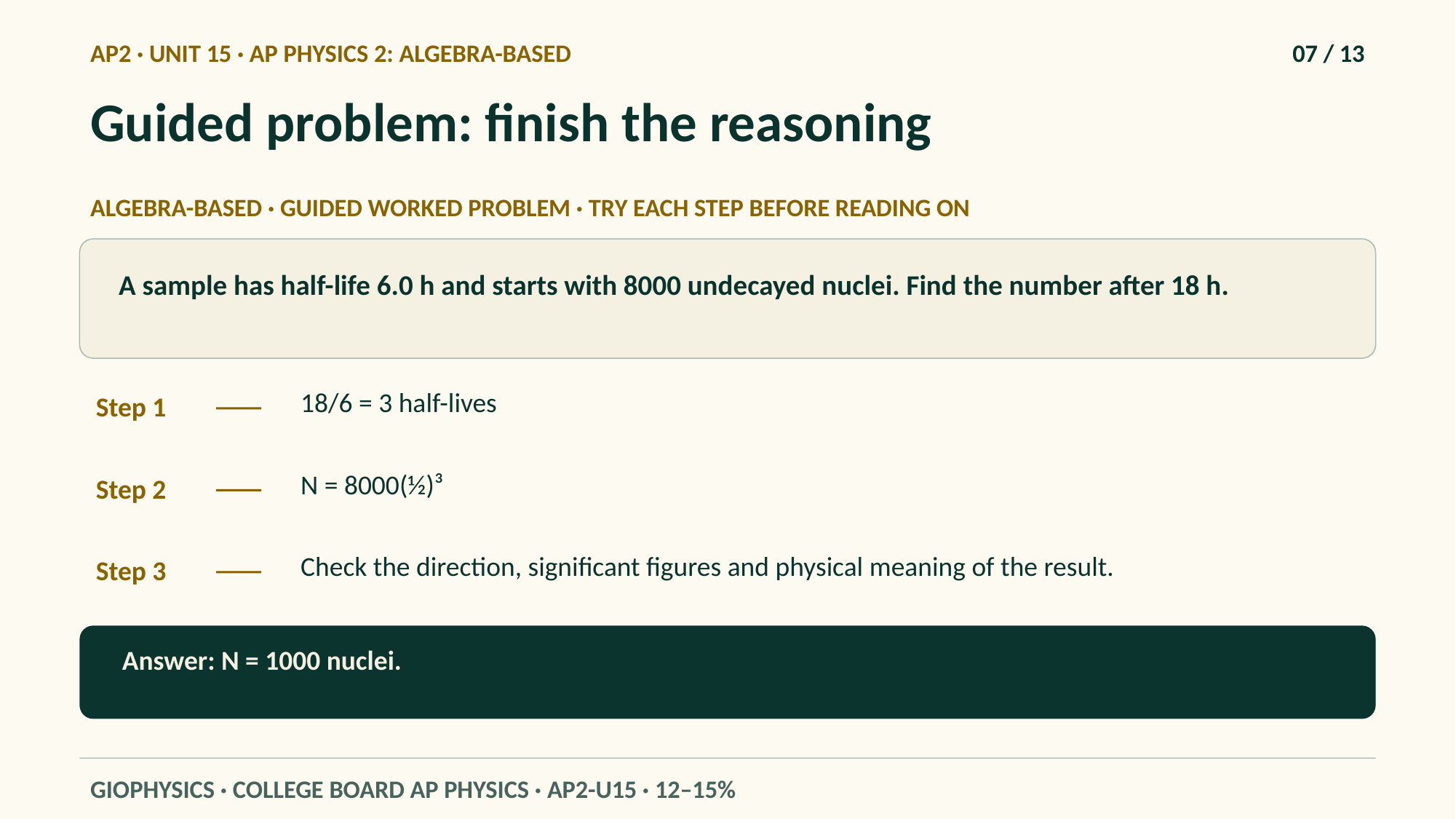

AP2 · UNIT 15 · AP PHYSICS 2: ALGEBRA-BASED
07 / 13
Guided problem: finish the reasoning
ALGEBRA-BASED · GUIDED WORKED PROBLEM · TRY EACH STEP BEFORE READING ON

A sample has half-life 6.0 h and starts with 8000 undecayed nuclei. Find the number after 18 h.
18/6 = 3 half-lives
Step 1

N = 8000(½)³
Step 2

Check the direction, significant figures and physical meaning of the result.
Step 3

Answer: N = 1000 nuclei.

GIOPHYSICS · COLLEGE BOARD AP PHYSICS · AP2-U15 · 12–15%